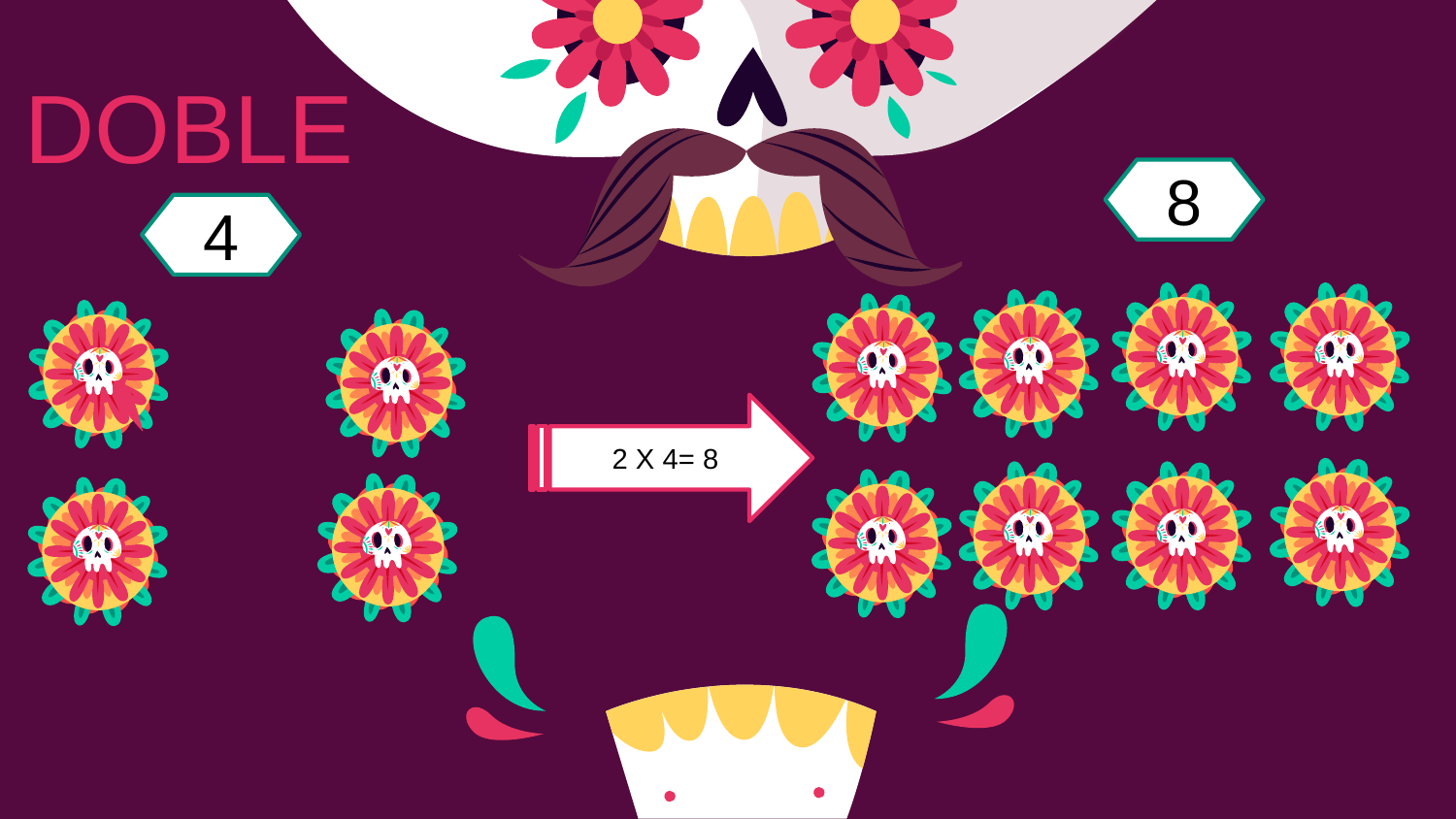

# DOBLE
8
4

2 X 4= 8